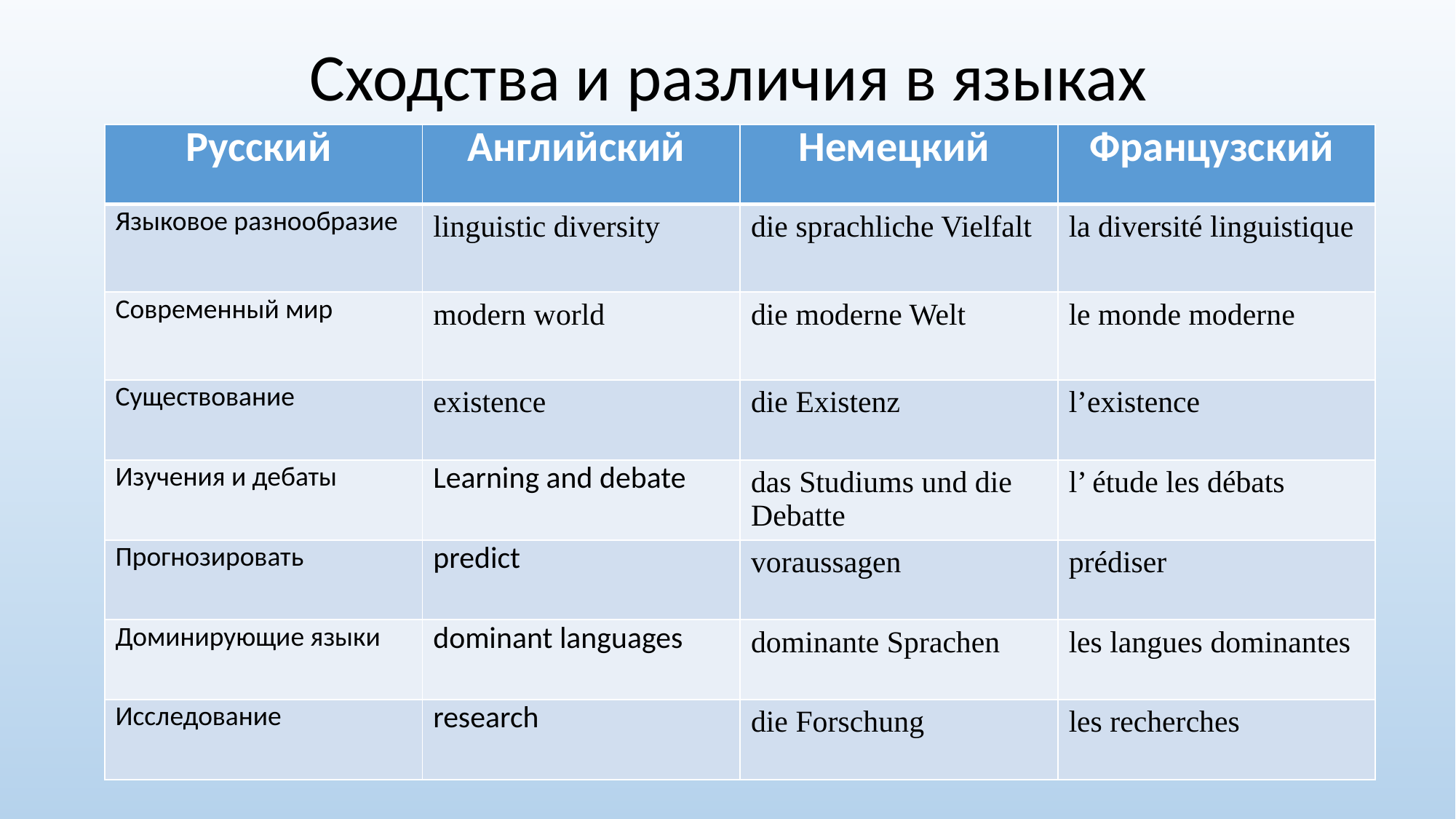

# Сходства и различия в языках
| Русский | Английский | Немецкий | Французский |
| --- | --- | --- | --- |
| Языковое разнообразие | linguistic diversity | die sprachliche Vielfalt | la diversité linguistique |
| Современный мир | modern world | die moderne Welt | le monde moderne |
| Существование | existence | die Existenz | l’existence |
| Изучения и дебаты | Learning and debate | das Studiums und die Debatte | l’ étude les débats |
| Прогнозировать | predict | voraussagen | prédiser |
| Доминирующие языки | dominant languages | dominante Sprachen | les langues dominantes |
| Исследование | research | die Forschung | les recherches |